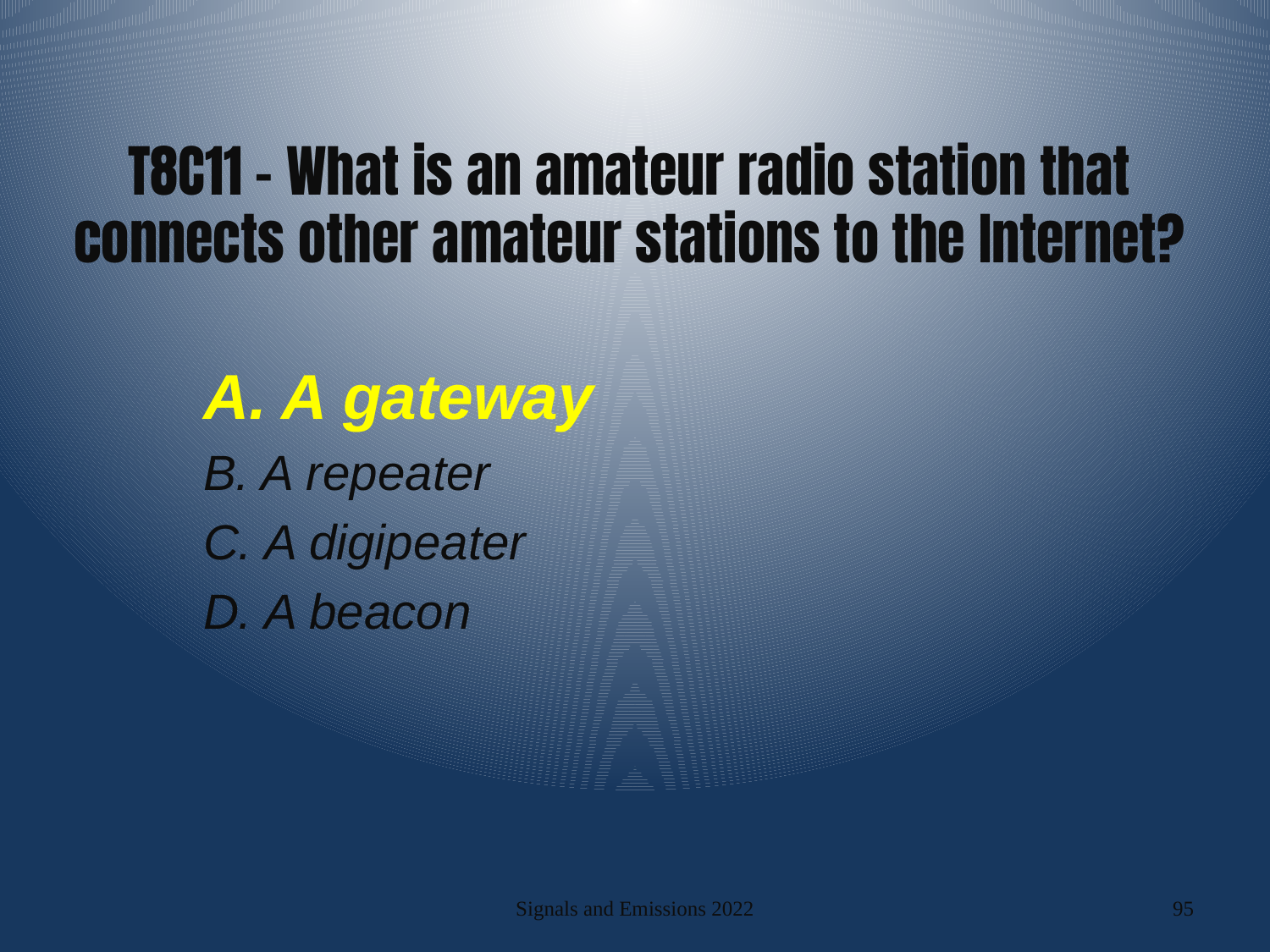

# T8C11 - What is an amateur radio station that connects other amateur stations to the Internet?
A. A gateway
B. A repeater
C. A digipeater
D. A beacon

Signals and Emissions 2022
95